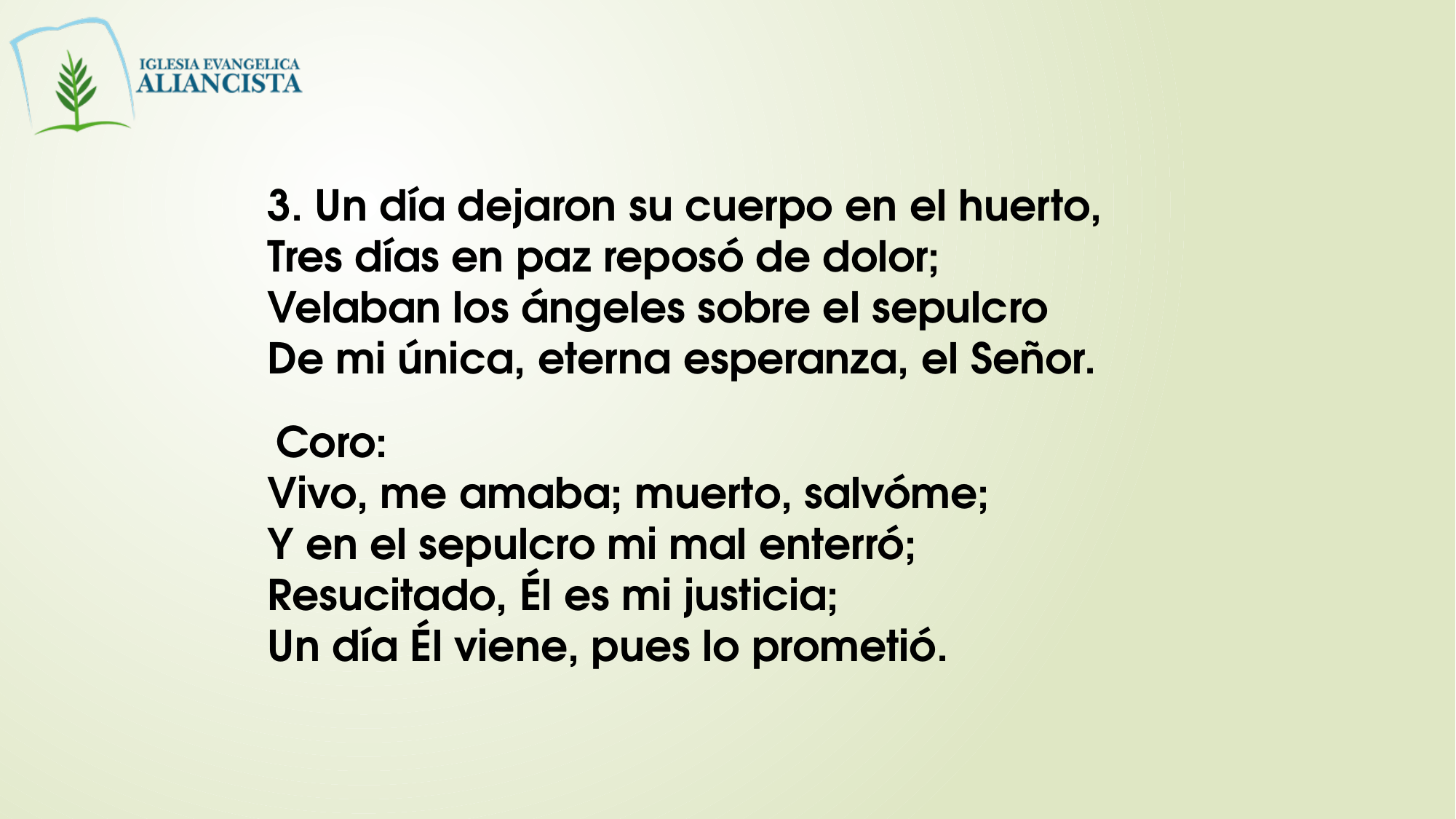

3. Un día dejaron su cuerpo en el huerto,
Tres días en paz reposó de dolor;
Velaban los ángeles sobre el sepulcro
De mi única, eterna esperanza, el Señor.

 Coro:
Vivo, me amaba; muerto, salvóme;
Y en el sepulcro mi mal enterró;
Resucitado, Él es mi justicia;
Un día Él viene, pues lo prometió.